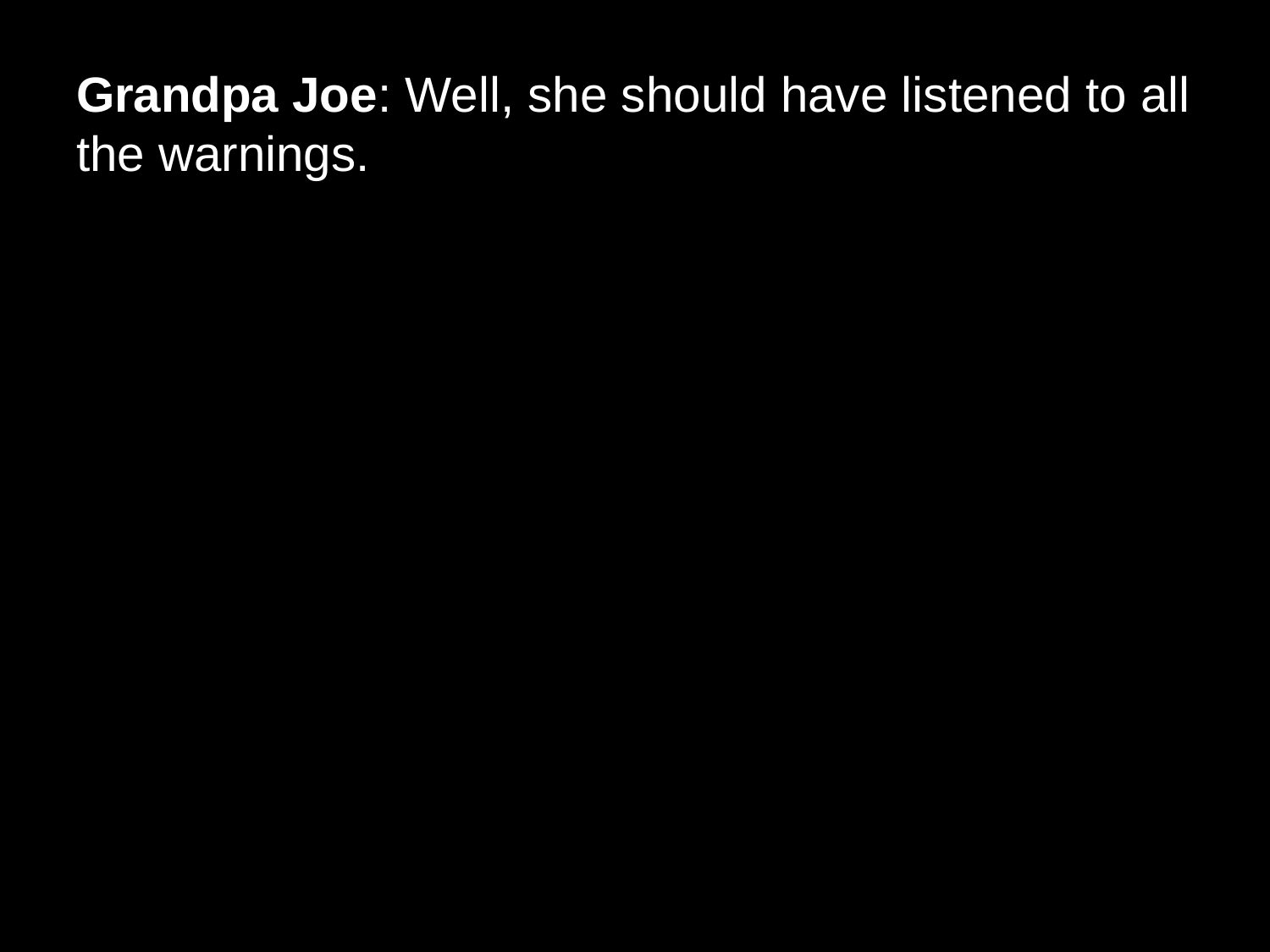

# Grandpa Joe: Well, she should have listened to all the warnings.